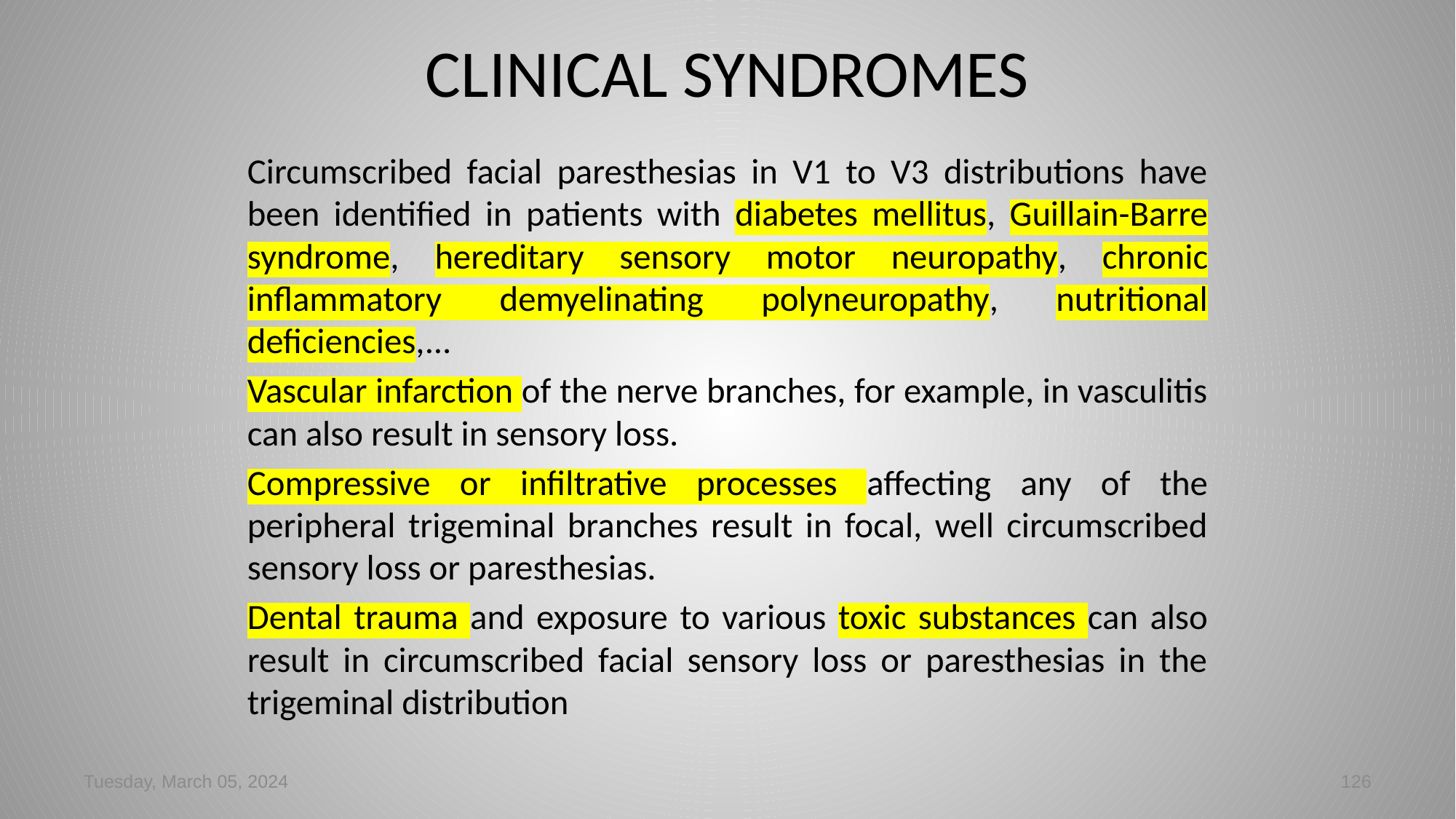

# CLINICAL SYNDROMES
Circumscribed facial paresthesias in V1 to V3 distributions have been identified in patients with diabetes mellitus, Guillain-Barre syndrome, hereditary sensory motor neuropathy, chronic inflammatory demyelinating polyneuropathy, nutritional deficiencies,...
Vascular infarction of the nerve branches, for example, in vasculitis can also result in sensory loss.
Compressive or infiltrative processes affecting any of the peripheral trigeminal branches result in focal, well circumscribed sensory loss or paresthesias.
Dental trauma and exposure to various toxic substances can also result in circumscribed facial sensory loss or paresthesias in the trigeminal distribution
Tuesday, March 05, 2024
126